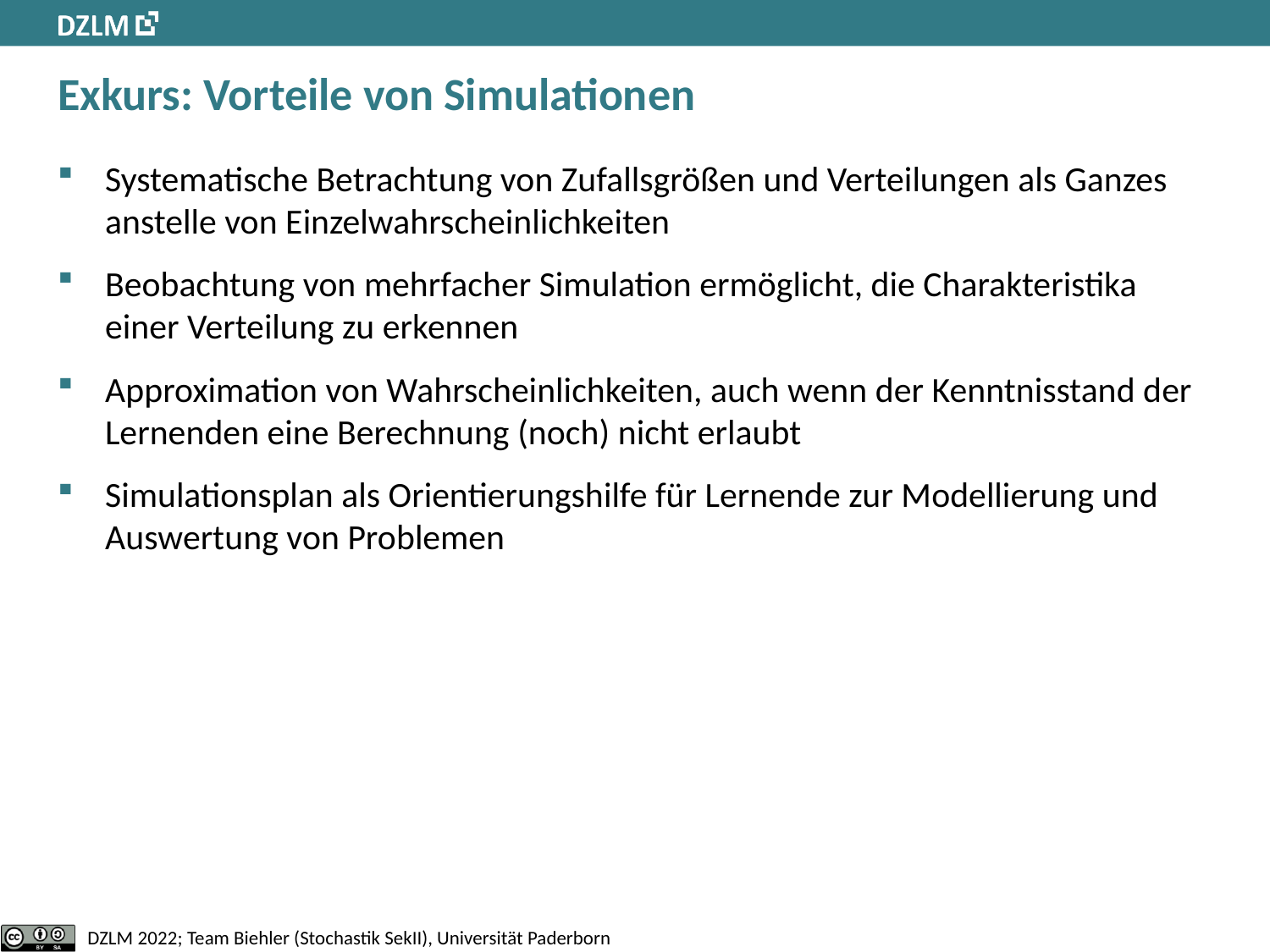

# Exkurs: Vorteile von Simulationen
Systematische Betrachtung von Zufallsgrößen und Verteilungen als Ganzes anstelle von Einzelwahrscheinlichkeiten
Beobachtung von mehrfacher Simulation ermöglicht, die Charakteristika einer Verteilung zu erkennen
Approximation von Wahrscheinlichkeiten, auch wenn der Kenntnisstand der Lernenden eine Berechnung (noch) nicht erlaubt
Simulationsplan als Orientierungshilfe für Lernende zur Modellierung und Auswertung von Problemen